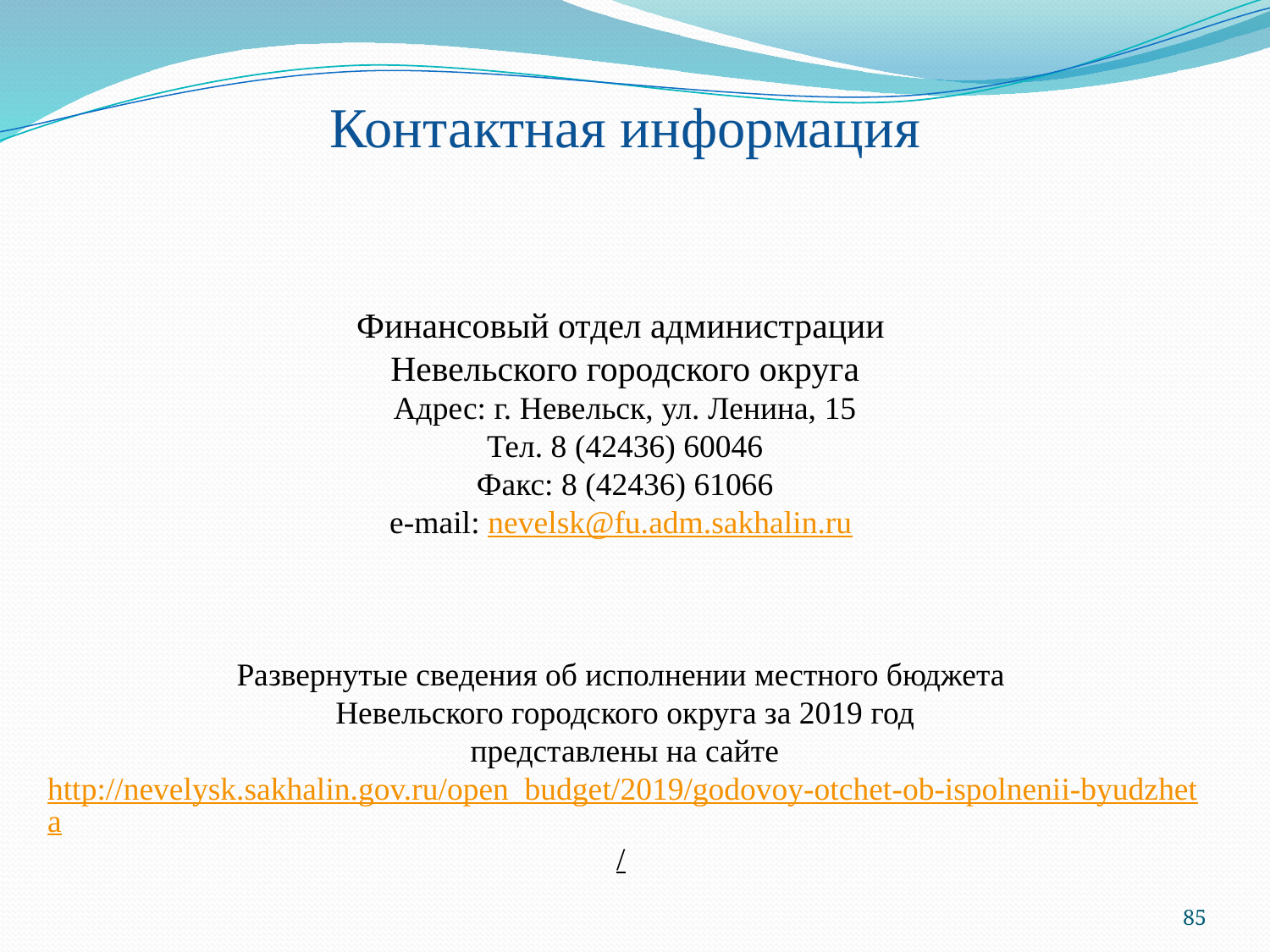

Контактная информация

Финансовый отдел администрации
Невельского городского округа
Адрес: г. Невельск, ул. Ленина, 15
Тел. 8 (42436) 60046
Факс: 8 (42436) 61066
e-mail: nevelsk@fu.adm.sakhalin.ru

Развернутые сведения об исполнении местного бюджета
Невельского городского округа за 2019 год
представлены на сайте
http://nevelysk.sakhalin.gov.ru/open_budget/2019/godovoy-otchet-ob-ispolnenii-byudzheta/
85